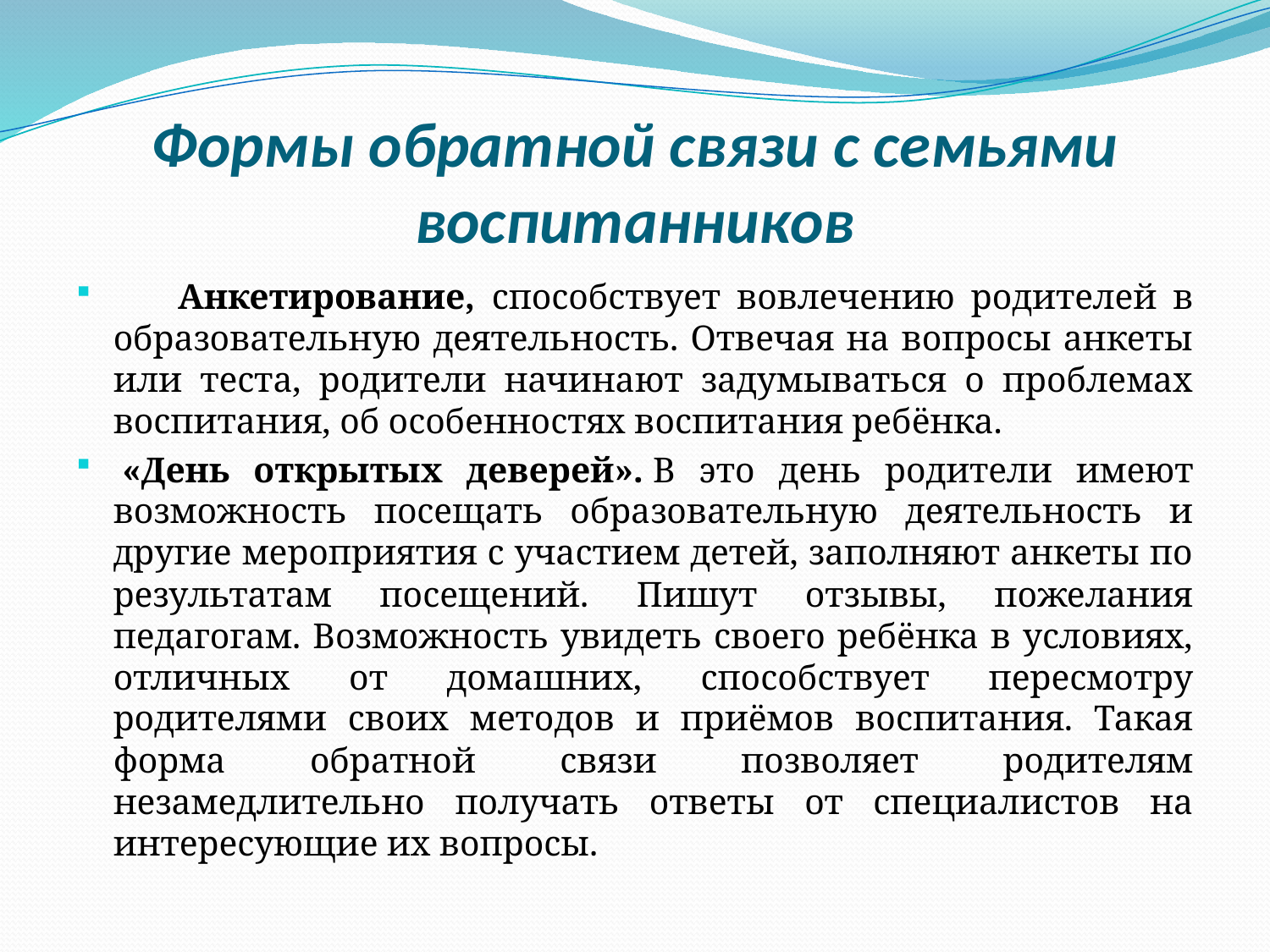

# Формы обратной связи с семьями воспитанников
    Анкетирование, способствует вовлечению родителей в образовательную деятельность. Отвечая на вопросы анкеты или теста, родители начинают задумываться о проблемах воспитания, об особенностях воспитания ребёнка.
 «День открытых деверей». В это день родители имеют возможность посещать образовательную деятельность и другие мероприятия с участием детей, заполняют анкеты по результатам посещений. Пишут отзывы, пожелания педагогам. Возможность увидеть своего ребёнка в условиях, отличных от домашних, способствует пересмотру родителями своих методов и приёмов воспитания. Такая форма обратной связи позволяет родителям незамедлительно получать ответы от специалистов на интересующие их вопросы.